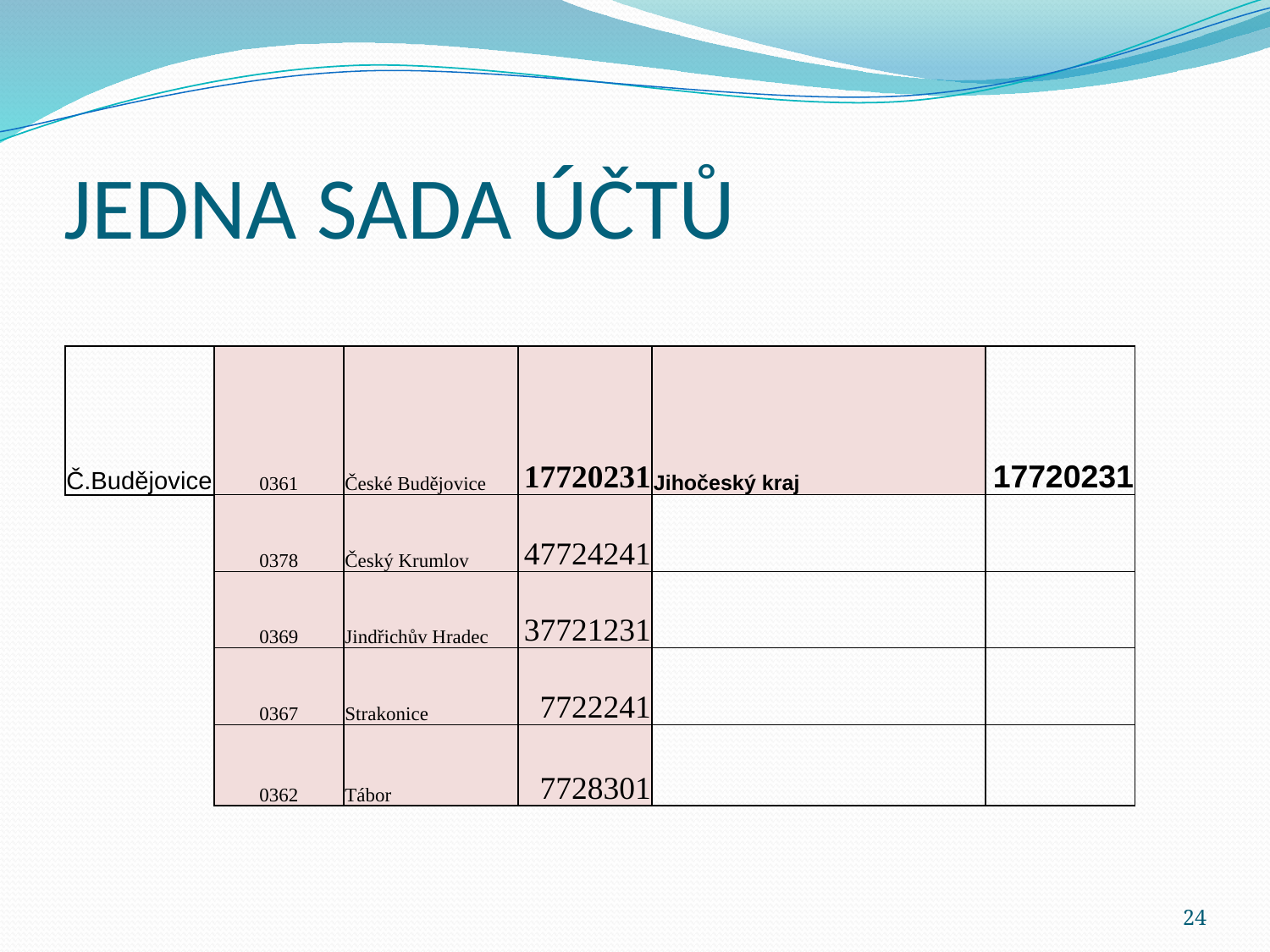

# JEDNA SADA ÚČTŮ
| Č.Budějovice | 0361 | České Budějovice | 17720231 | Jihočeský kraj | 17720231 |
| --- | --- | --- | --- | --- | --- |
|  | 0378 | Český Krumlov | 47724241 |  |  |
|  | 0369 | Jindřichův Hradec | 37721231 |  |  |
|  | 0367 | Strakonice | 7722241 |  |  |
|  | 0362 | Tábor | 7728301 |  |  |
24